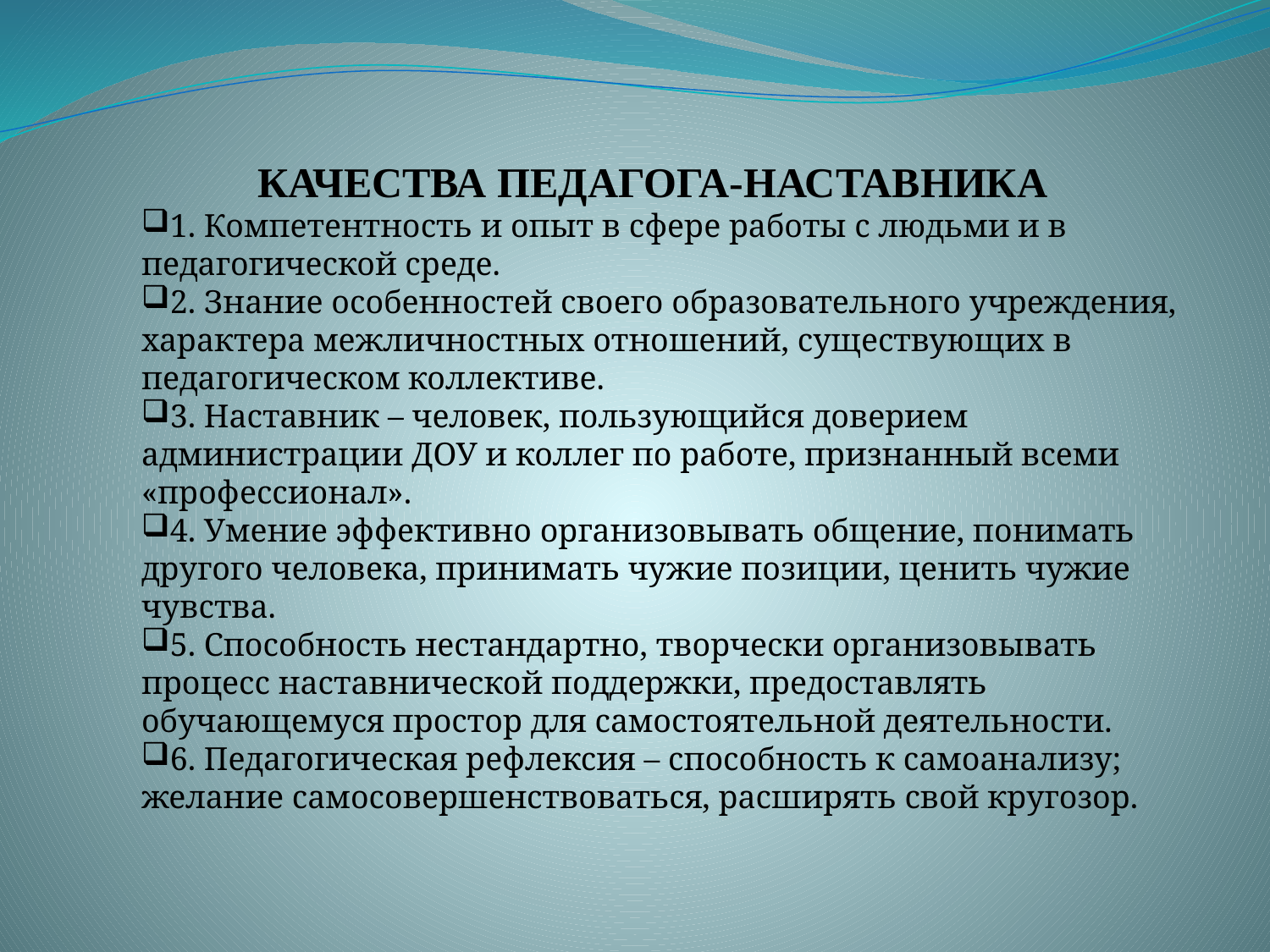

КАЧЕСТВА ПЕДАГОГА-НАСТАВНИКА
1. Компетентность и опыт в сфере работы с людьми и в педагогической среде.
2. Знание особенностей своего образовательного учреждения, характера межличностных отношений, существующих в педагогическом коллективе.
3. Наставник – человек, пользующийся доверием администрации ДОУ и коллег по работе, признанный всеми «профессионал».
4. Умение эффективно организовывать общение, понимать другого человека, принимать чужие позиции, ценить чужие чувства.
5. Способность нестандартно, творчески организовывать процесс наставнической поддержки, предоставлять обучающемуся простор для самостоятельной деятельности.
6. Педагогическая рефлексия – способность к самоанализу; желание самосовершенствоваться, расширять свой кругозор.